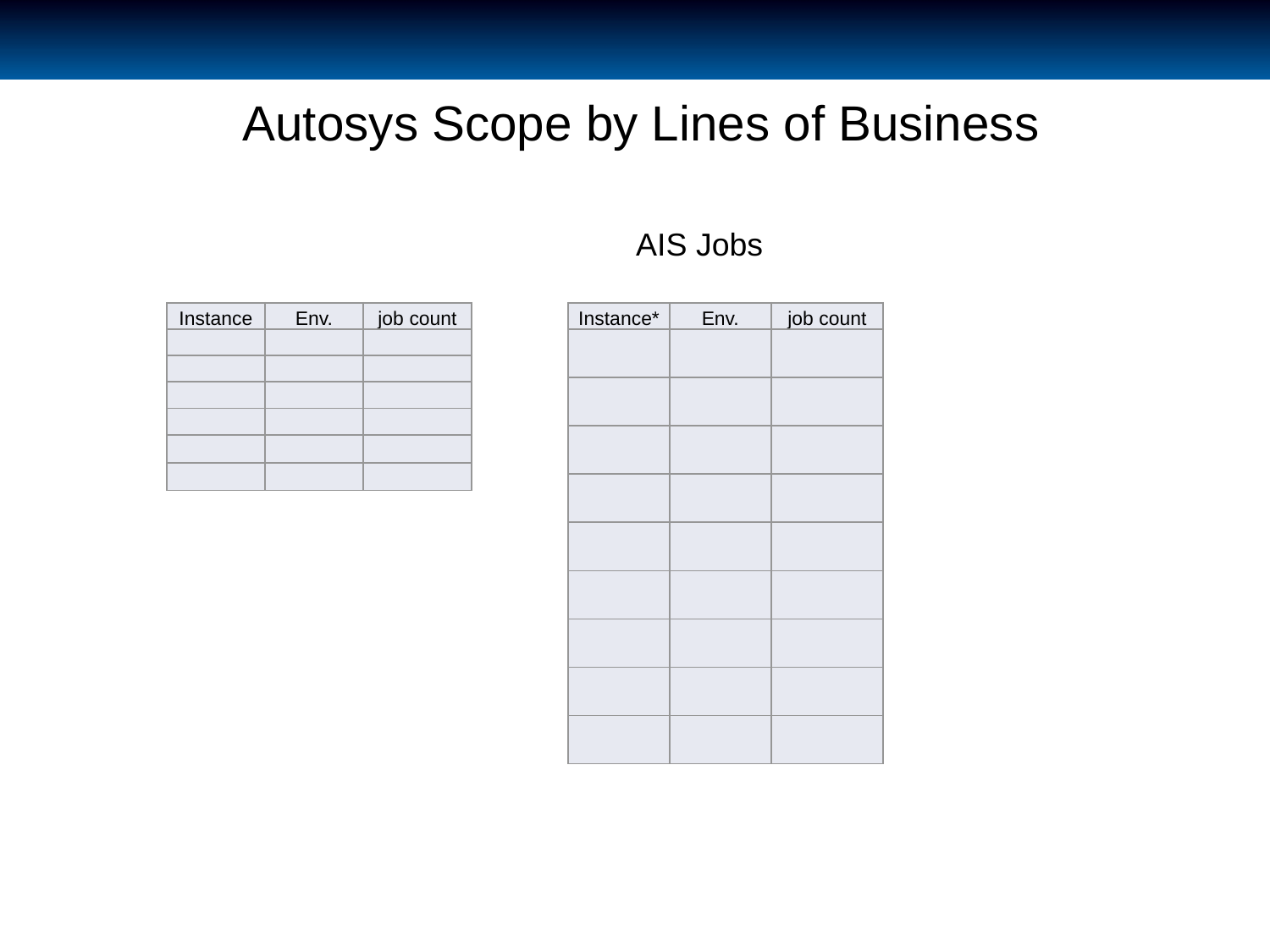

Autosys Scope by Lines of Business
AIS Jobs
# Jobs
| Instance | Env. | job count |
| --- | --- | --- |
|  |  |  |
|  |  |  |
|  |  |  |
|  |  |  |
|  |  |  |
|  |  |  |
| Instance\* | Env. | job count |
| --- | --- | --- |
|  |  |  |
|  |  |  |
|  |  |  |
|  |  |  |
|  |  |  |
|  |  |  |
|  |  |  |
|  |  |  |
|  |  |  |